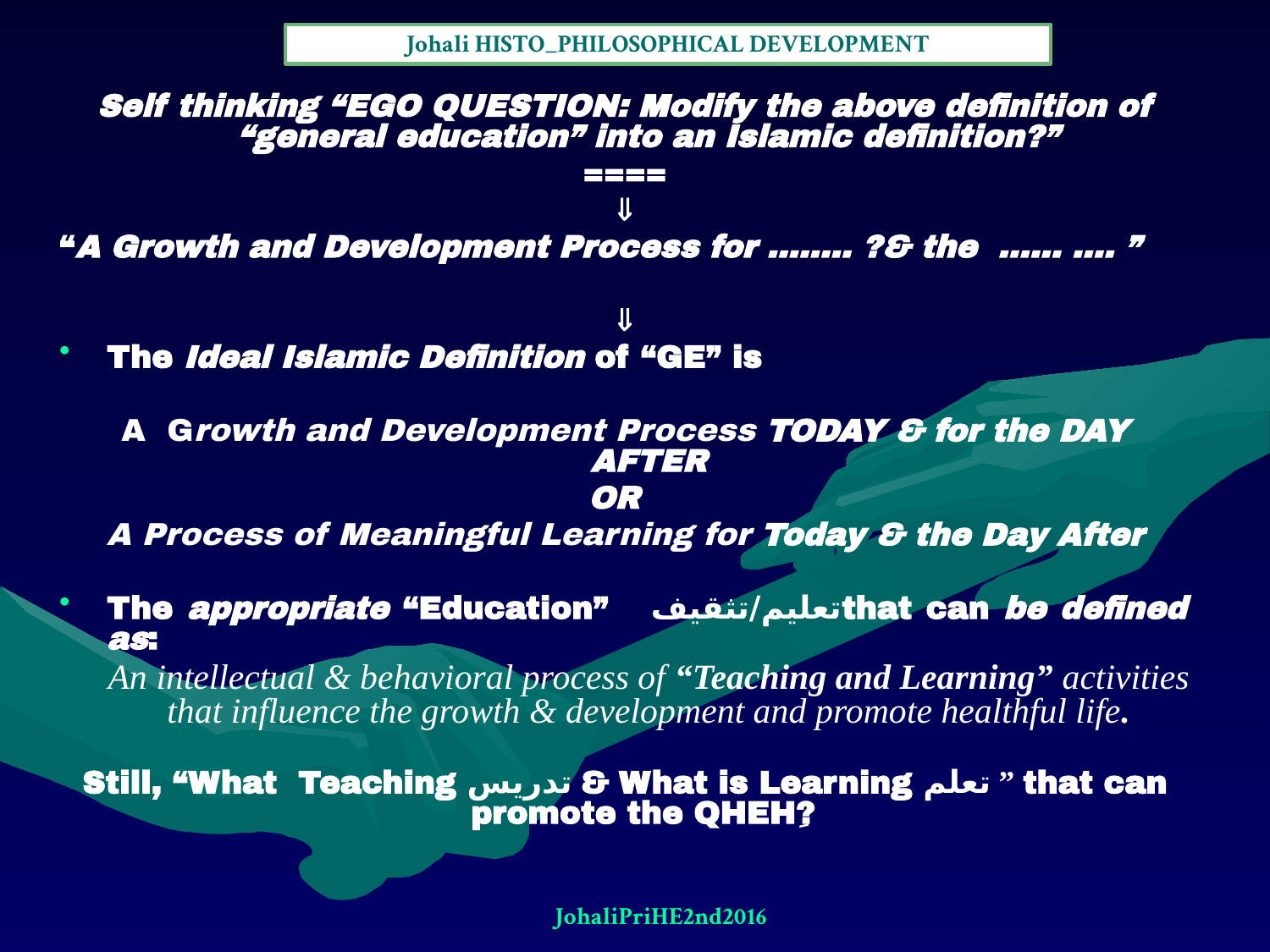

Johali HISTO_PHILOSOPHICAL DEVELOPMENT
Self thinking “EGO QUESTION: Modify the above definition of “general education” into an Islamic definition?”
====
⇓
“A Growth and Development Process for …….. ?& the  …… …. ”

⇓
The Ideal Islamic Definition of “GE” is

A  Growth and Development Process TODAY & for the DAY AFTER
OR
A Process of Meaningful Learning for Today & the Day After

The appropriate “Education”   تعليم/تثقيفthat can be defined as:
	An intellectual & behavioral process of “Teaching and Learning” activities that influence the growth & development and promote healthful life.

Still, “What  Teaching تدريس & What is Learning تعلم ” that can promote the QHEHِ?

JohaliPriHE2nd2016